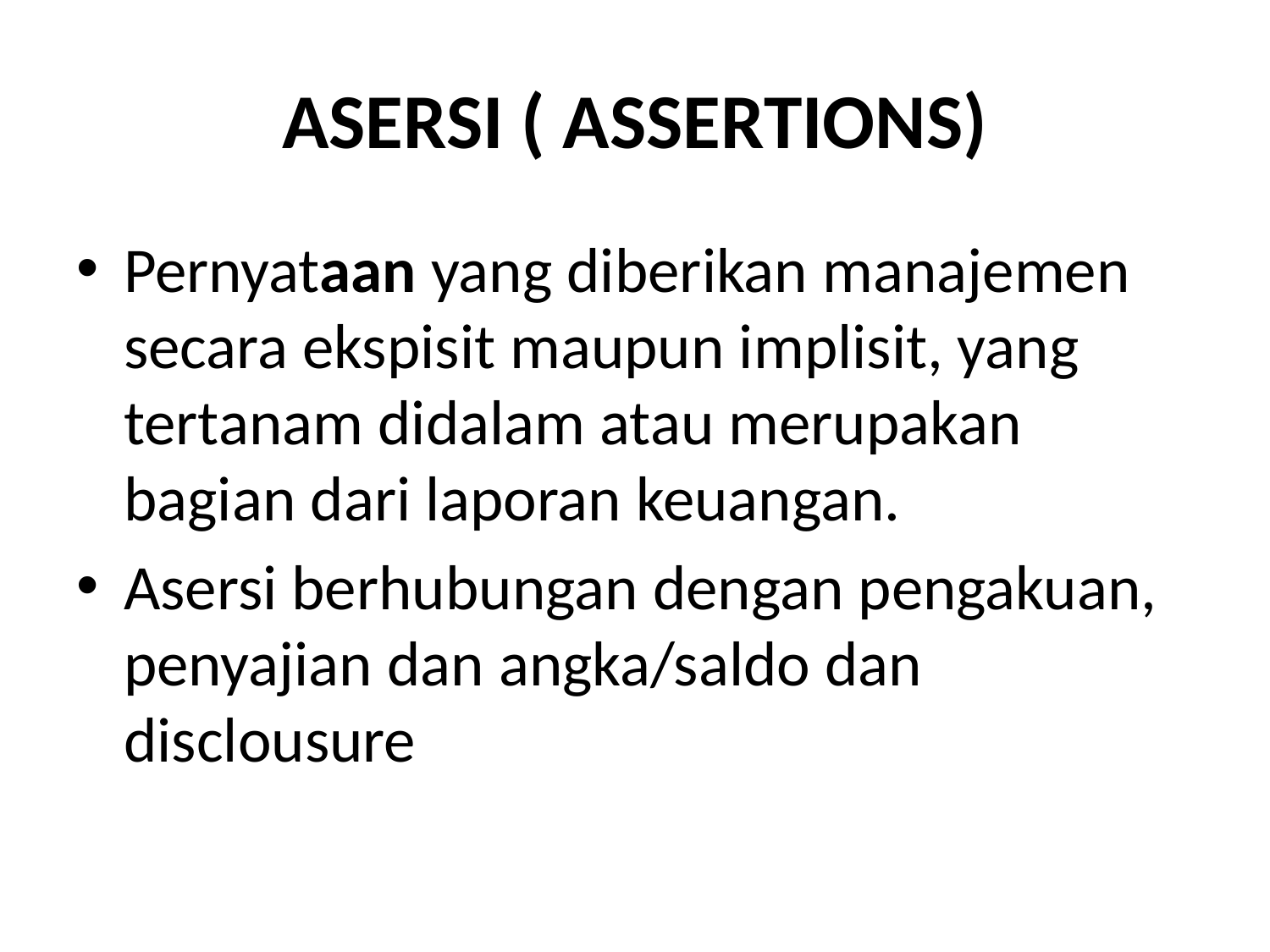

# ASERSI ( ASSERTIONS)
Pernyataan yang diberikan manajemen secara ekspisit maupun implisit, yang tertanam didalam atau merupakan bagian dari laporan keuangan.
Asersi berhubungan dengan pengakuan, penyajian dan angka/saldo dan disclousure